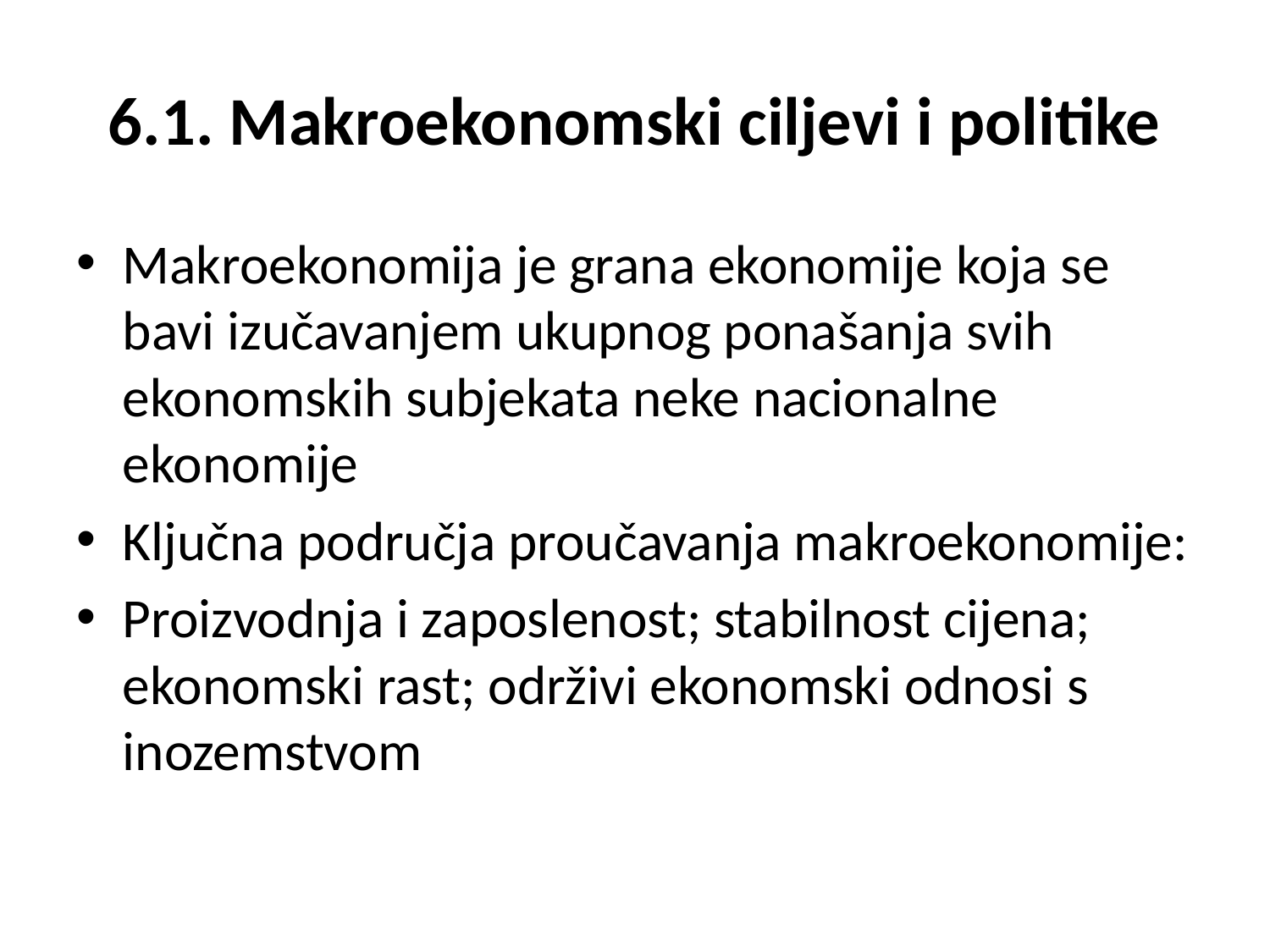

# 6.1. Makroekonomski ciljevi i politike
Makroekonomija je grana ekonomije koja se bavi izučavanjem ukupnog ponašanja svih ekonomskih subjekata neke nacionalne ekonomije
Ključna područja proučavanja makroekonomije:
Proizvodnja i zaposlenost; stabilnost cijena; ekonomski rast; održivi ekonomski odnosi s inozemstvom